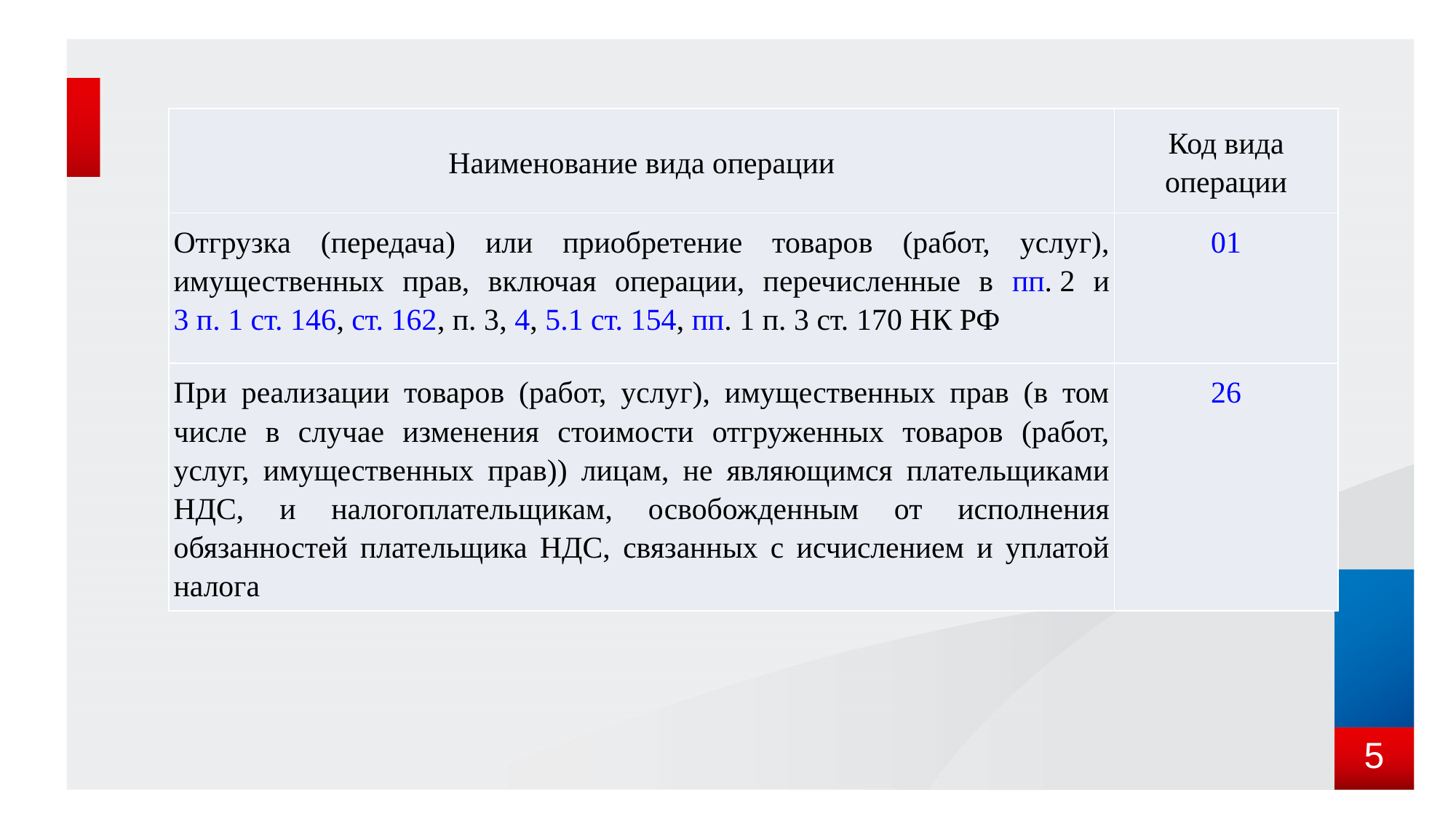

#
| Наименование вида операции | Код вида операции |
| --- | --- |
| Отгрузка (передача) или приобретение товаров (работ, услуг), имущественных прав, включая операции, перечисленные в пп. 2 и 3 п. 1 ст. 146, ст. 162, п. 3, 4, 5.1 ст. 154, пп. 1 п. 3 ст. 170 НК РФ | 01 |
| При реализации товаров (работ, услуг), имущественных прав (в том числе в случае изменения стоимости отгруженных товаров (работ, услуг, имущественных прав)) лицам, не являющимся плательщиками НДС, и налогоплательщикам, освобожденным от исполнения обязанностей плательщика НДС, связанных с исчислением и уплатой налога | 26 |

5